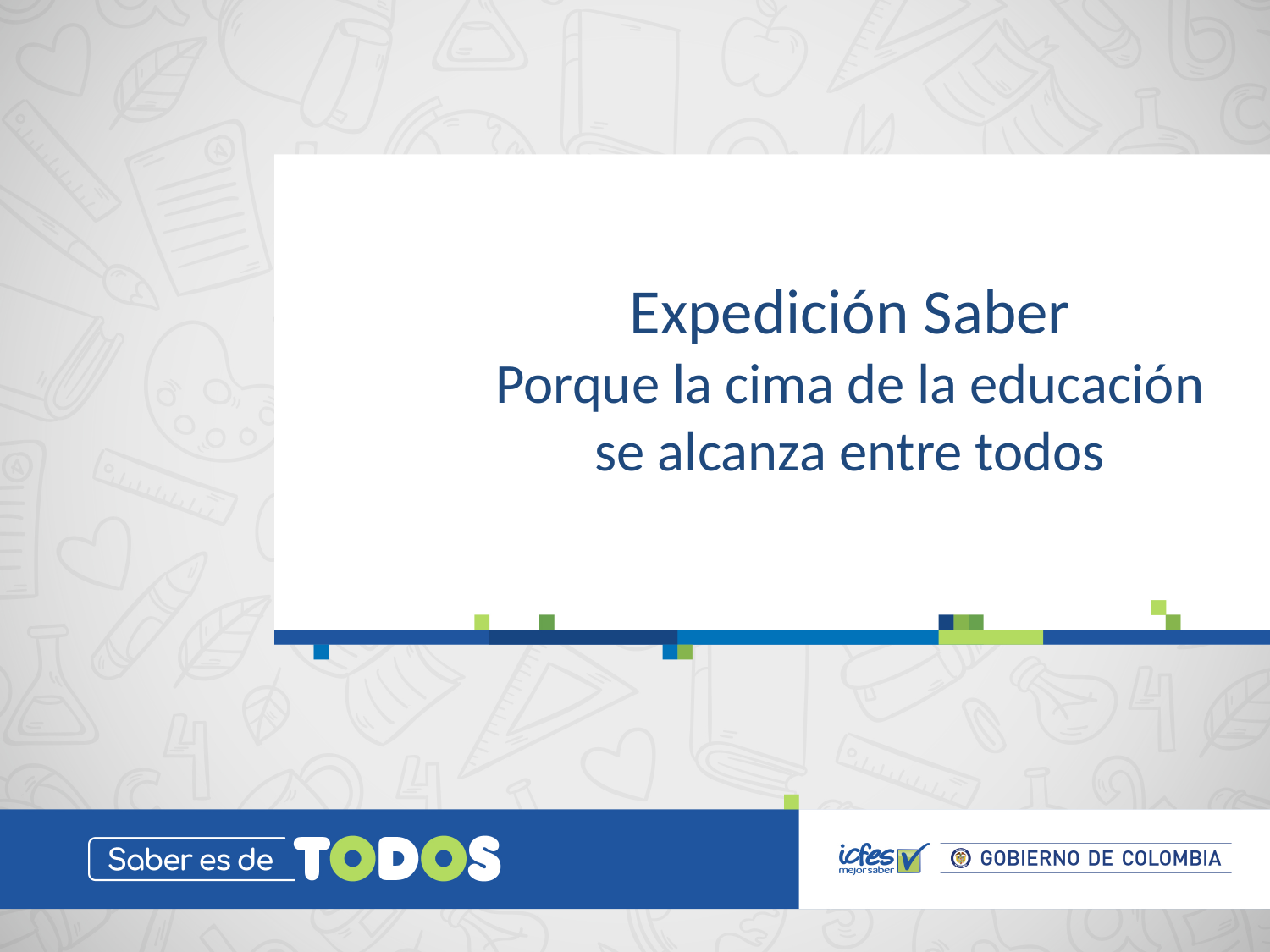

# Expedición Saber Porque la cima de la educación se alcanza entre todos